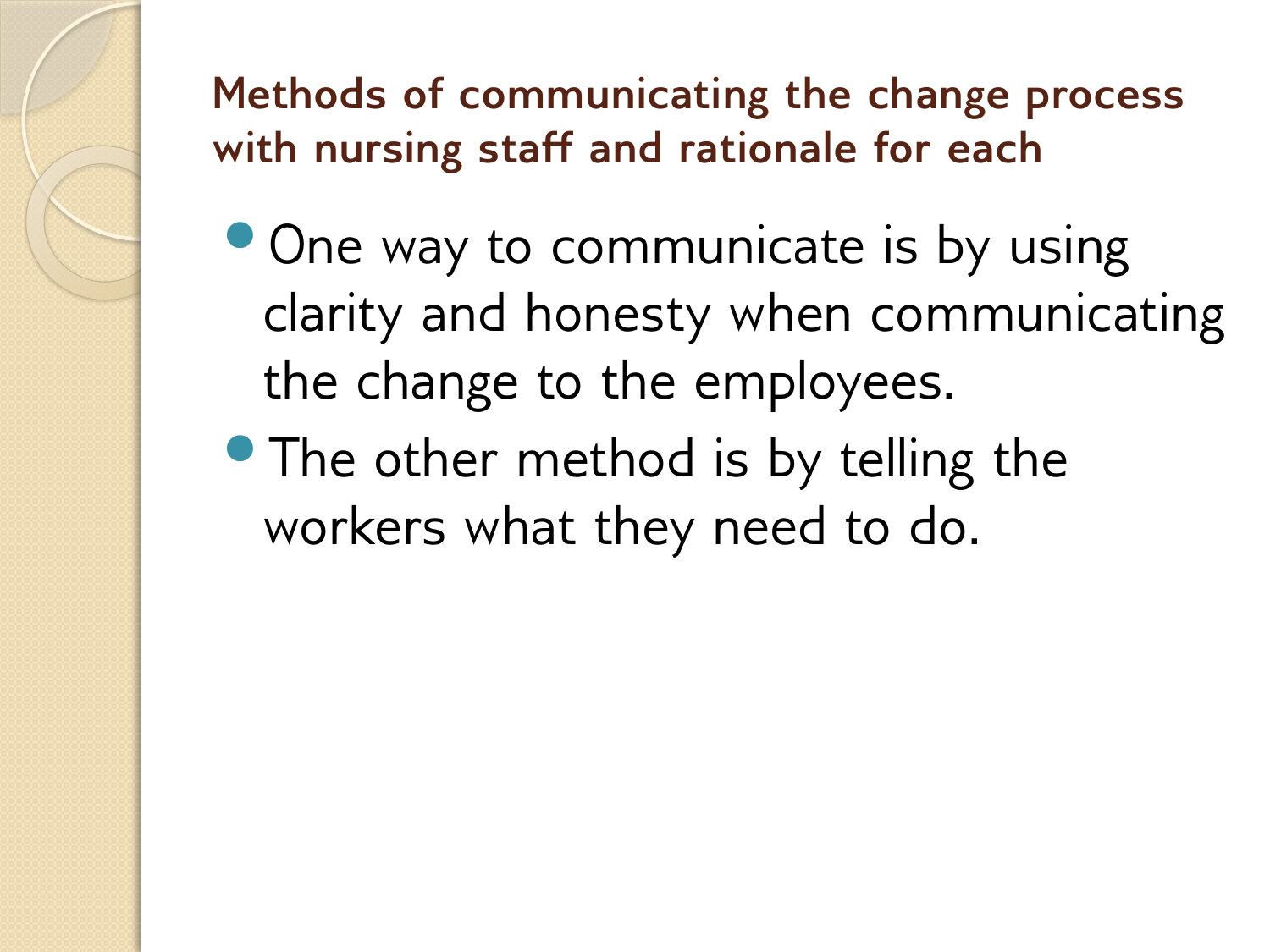

# Methods of communicating the change process with nursing staff and rationale for each
One way to communicate is by using clarity and honesty when communicating the change to the employees.
The other method is by telling the workers what they need to do.